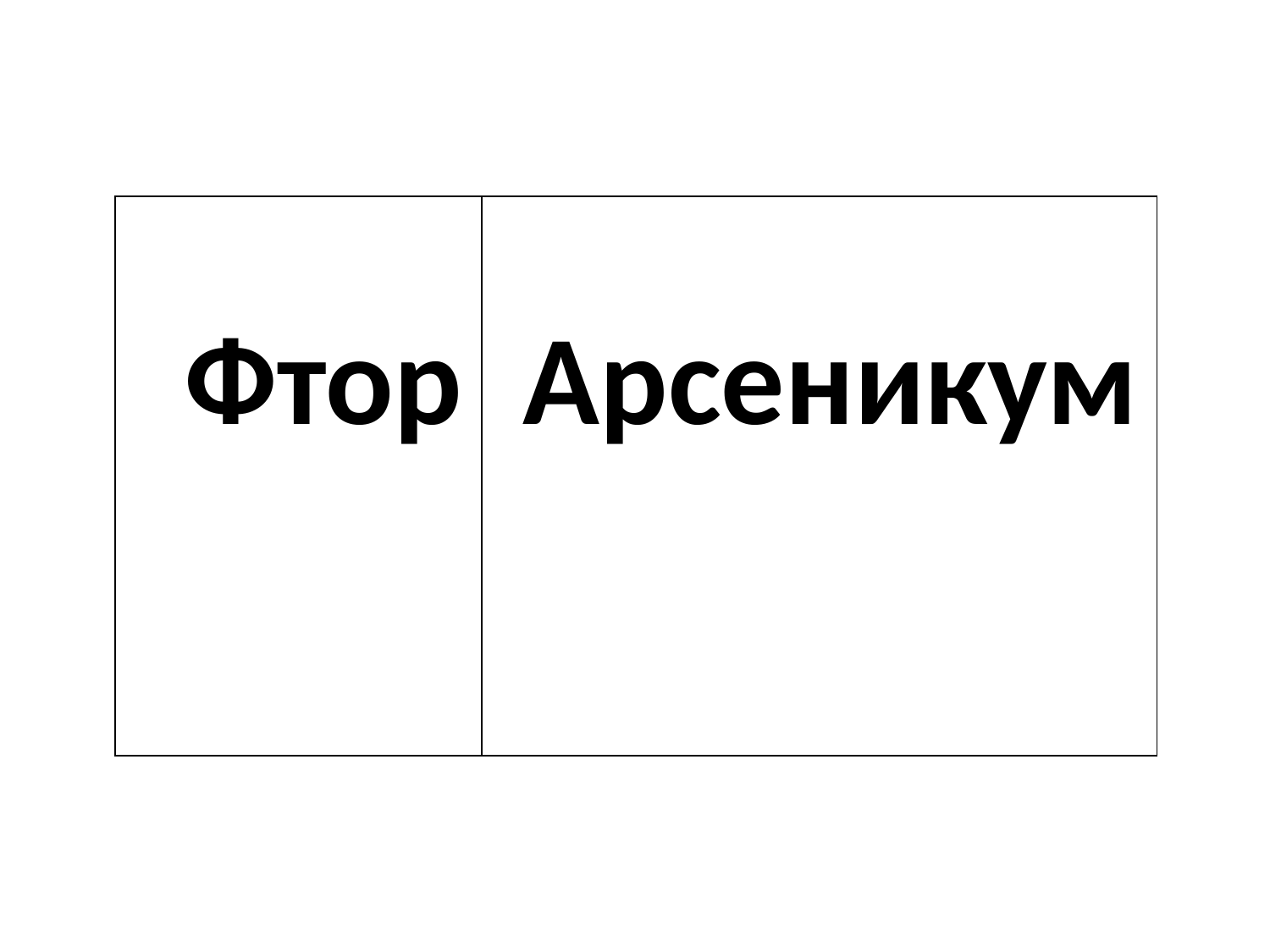

| Фтор | Арсеникум |
| --- | --- |